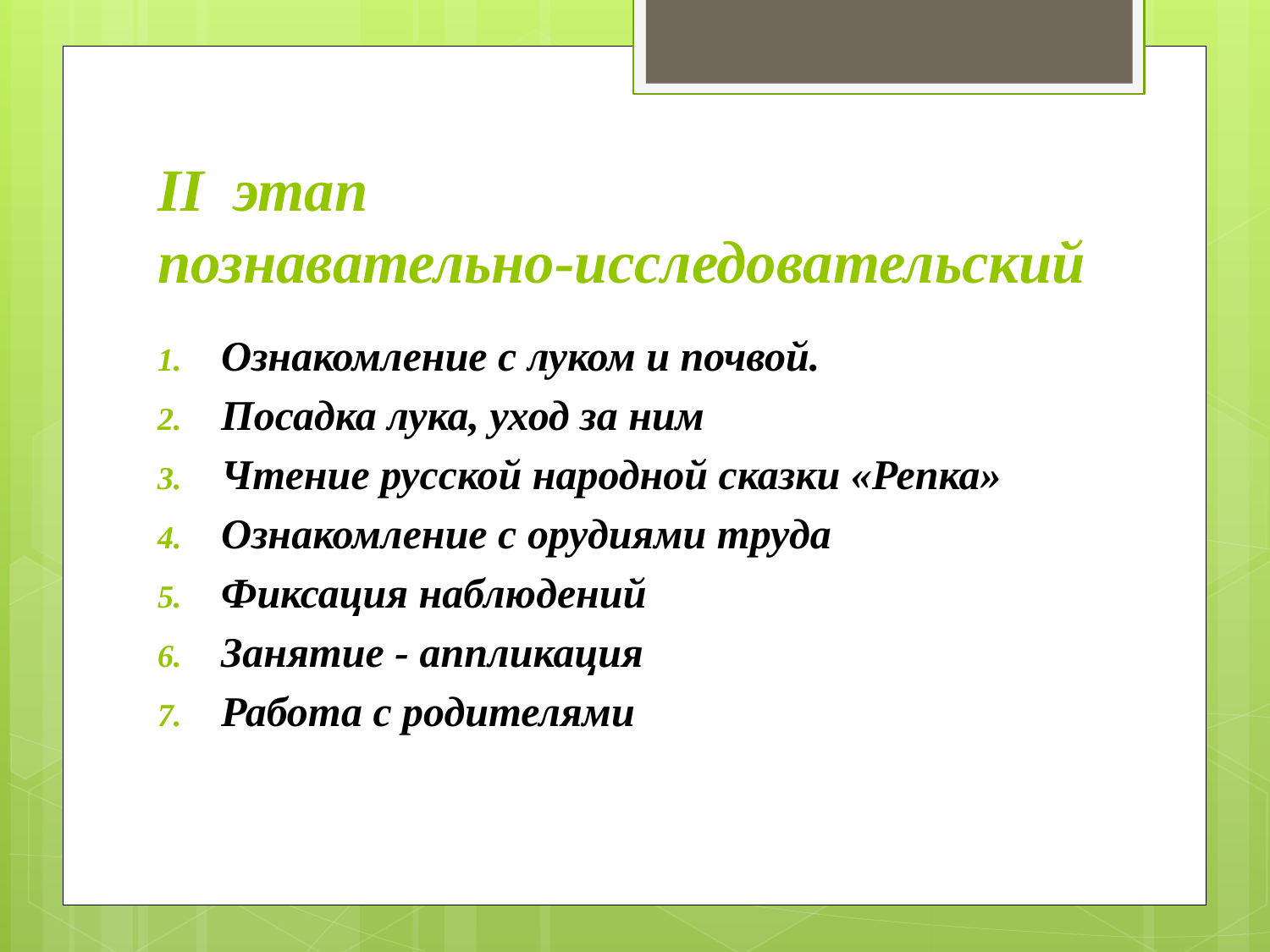

# II  этап познавательно-исследовательский
Ознакомление с луком и почвой.
Посадка лука, уход за ним
Чтение русской народной сказки «Репка»
Ознакомление с орудиями труда
Фиксация наблюдений
Занятие - аппликация
Работа с родителями